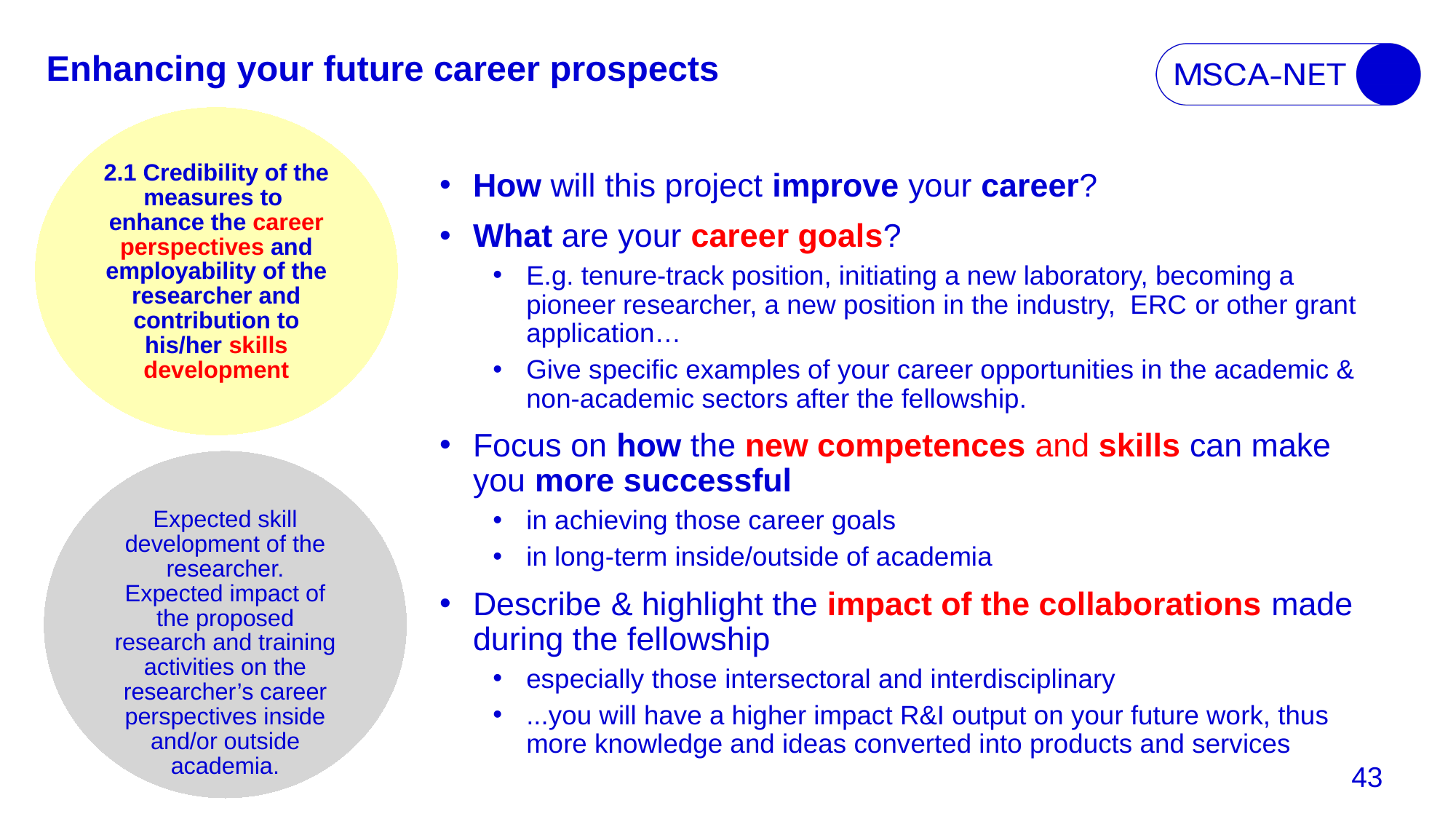

Enhancing your future career prospects
2.1 Credibility of the measures to  enhance the career perspectives and employability of the researcher and contribution to his/her skills development
How will this project improve your career?
What are your career goals?
E.g. tenure-track position, initiating a new laboratory, becoming a pioneer researcher, a new position in the industry,  ERC or other grant application…
Give specific examples of your career opportunities in the academic & non-academic sectors after the fellowship.
Focus on how the new competences and skills can make you more successful
in achieving those career goals
in long-term inside/outside of academia
Describe & highlight the impact of the collaborations made during the fellowship
especially those intersectoral and interdisciplinary
...you will have a higher impact R&I output on your future work, thus more knowledge and ideas converted into products and services
Expected skill development of the researcher.
Expected impact of the proposed research and training activities on the researcher’s career perspectives inside and/or outside academia.
43